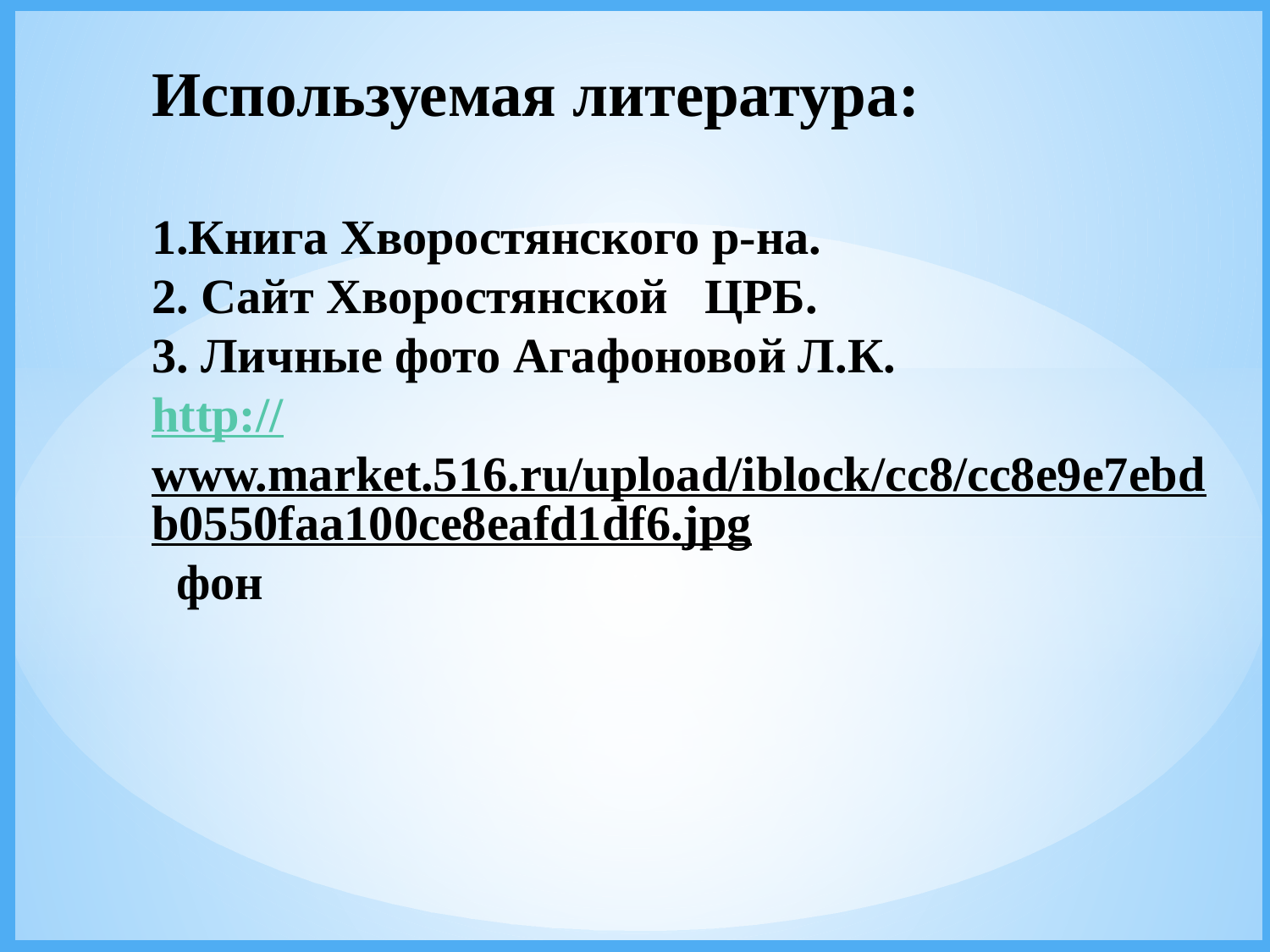

# Используемая литература: 1.Книга Хворостянского р-на. 2. Сайт Хворостянской   ЦРБ. 3. Личные фото Агафоновой Л.К. http://www.market.516.ru/upload/iblock/cc8/cc8e9e7ebdb0550faa100ce8eafd1df6.jpg  фон